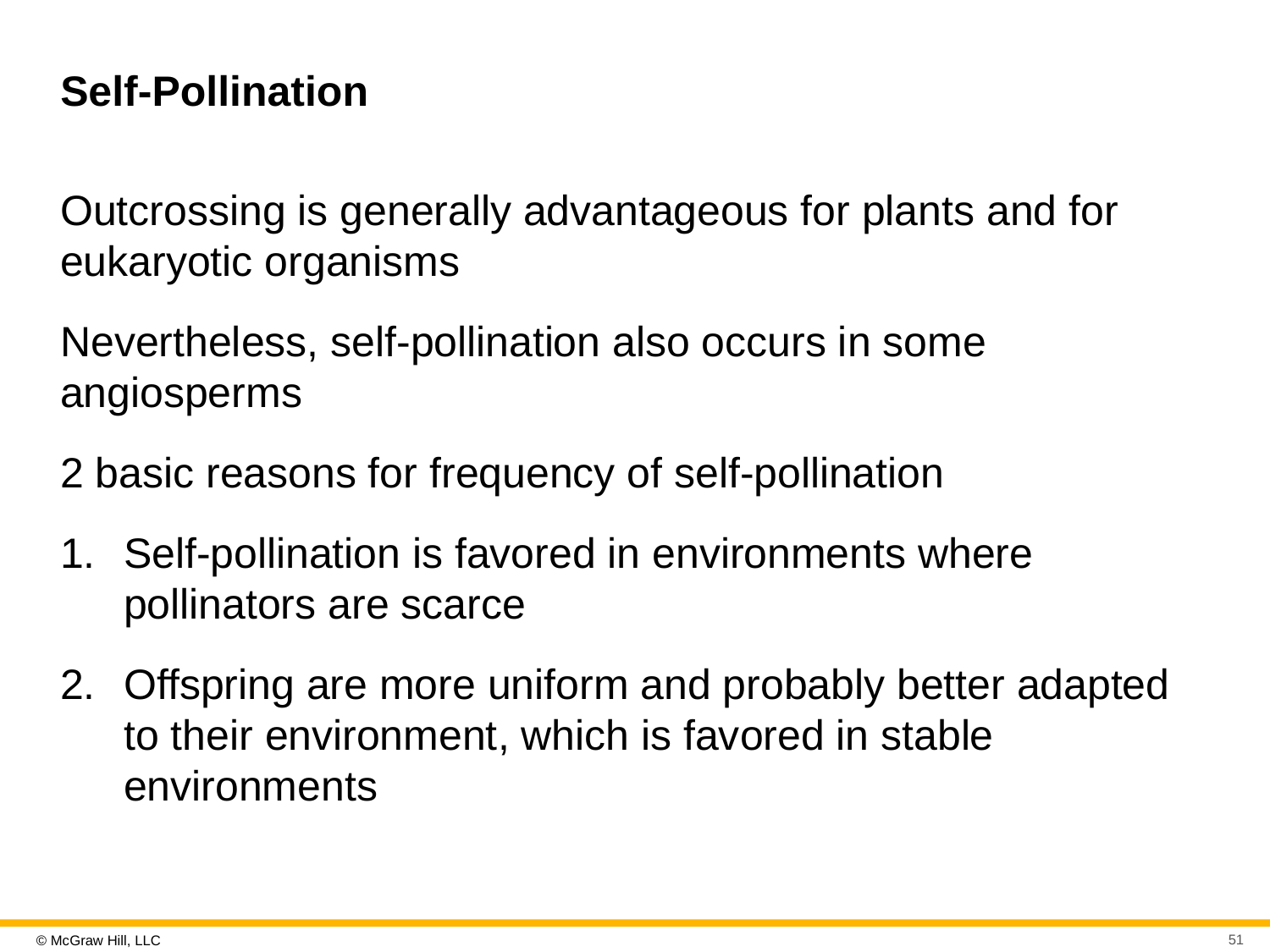

# Self-Pollination
Outcrossing is generally advantageous for plants and for eukaryotic organisms
Nevertheless, self-pollination also occurs in some angiosperms
2 basic reasons for frequency of self-pollination
Self-pollination is favored in environments where pollinators are scarce
Offspring are more uniform and probably better adapted to their environment, which is favored in stable environments
51